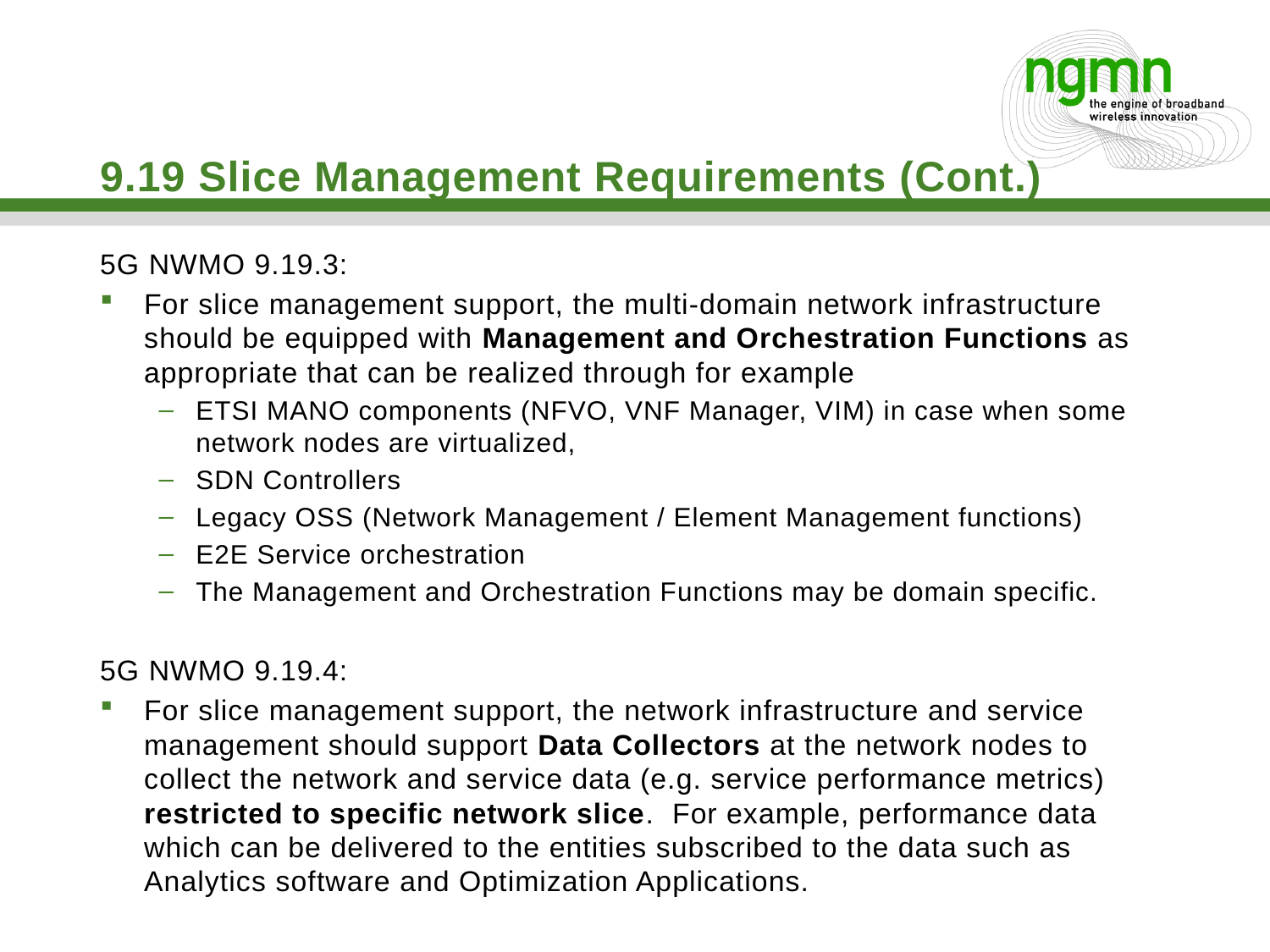

# 9.19 Slice Management Requirements (Cont.)
5G NWMO 9.19.3:
For slice management support, the multi-domain network infrastructure should be equipped with Management and Orchestration Functions as appropriate that can be realized through for example
ETSI MANO components (NFVO, VNF Manager, VIM) in case when some network nodes are virtualized,
SDN Controllers
Legacy OSS (Network Management / Element Management functions)
E2E Service orchestration
The Management and Orchestration Functions may be domain specific.

5G NWMO 9.19.4:
For slice management support, the network infrastructure and service management should support Data Collectors at the network nodes to collect the network and service data (e.g. service performance metrics) restricted to specific network slice.  For example, performance data which can be delivered to the entities subscribed to the data such as Analytics software and Optimization Applications.